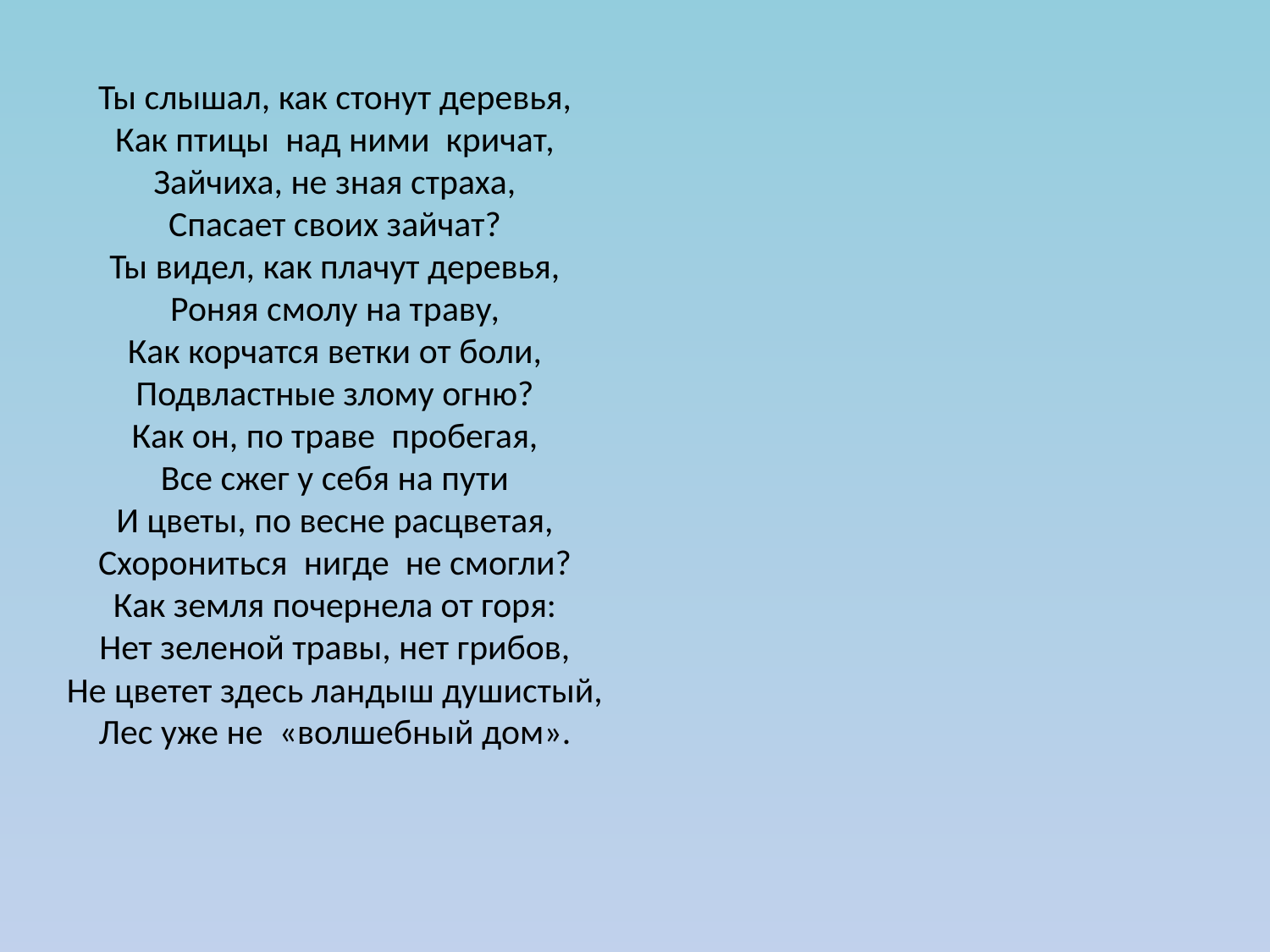

# Ты слышал, как стонут деревья, Как птицы  над ними  кричат, Зайчиха, не зная страха, Спасает своих зайчат? Ты видел, как плачут деревья, Роняя смолу на траву, Как корчатся ветки от боли, Подвластные злому огню? Как он, по траве  пробегая, Все сжег у себя на пути И цветы, по весне расцветая, Схорониться  нигде  не смогли? Как земля почернела от горя: Нет зеленой травы, нет грибов, Не цветет здесь ландыш душистый, Лес уже не  «волшебный дом».